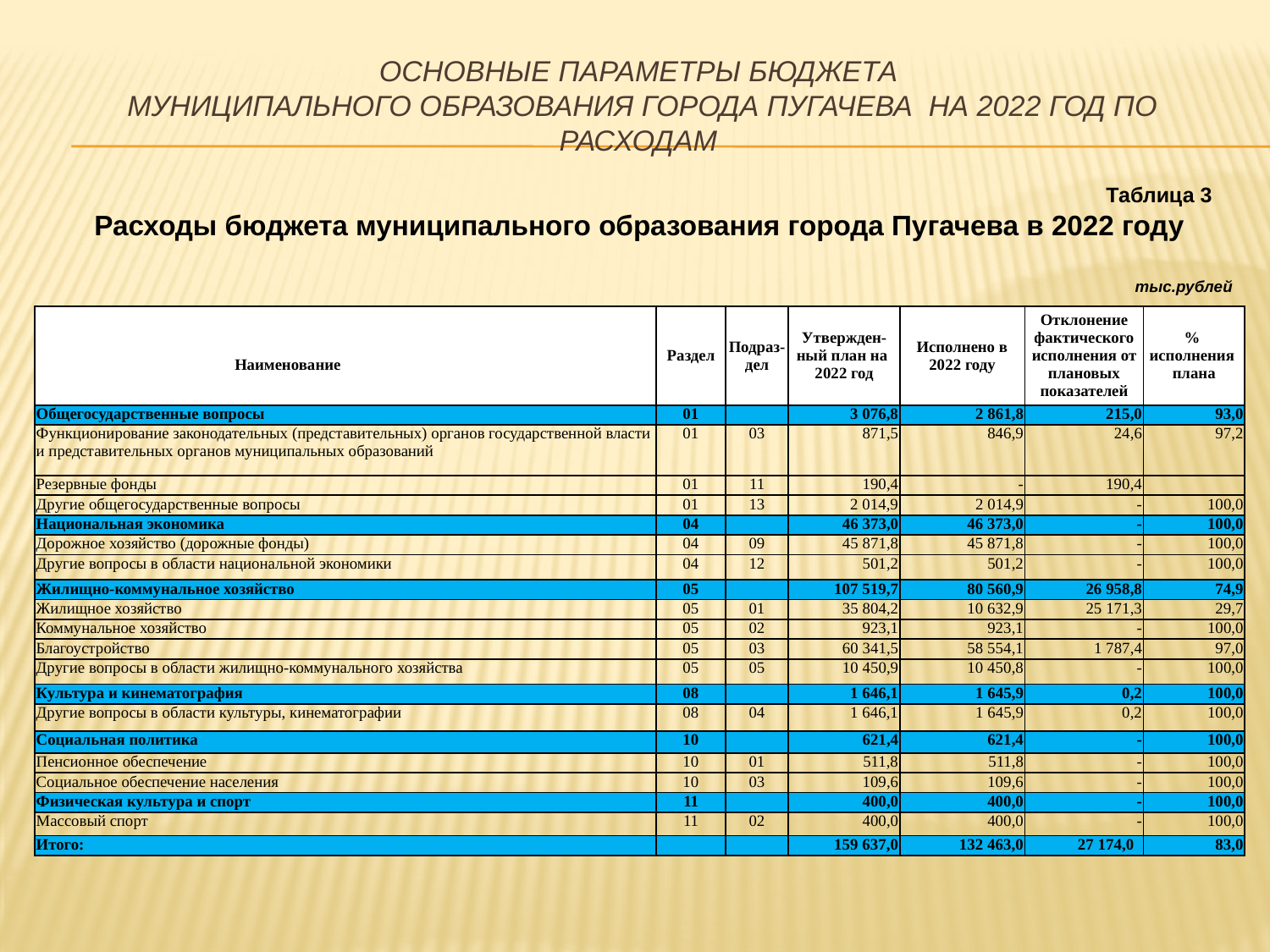

# Основные параметры бюджета муниципального образования города Пугачева  на 2022 год по расходам
        Таблица 3
Расходы бюджета муниципального образования города Пугачева в 2022 году
тыс.рублей
| Наименование |  |  |  |  |  |  |  | Раздел | Подраз-дел | Утвержден-ный план на 2022 год | Исполнено в 2022 году | Отклонение фактического исполнения от плановых показателей | % исполнения плана |
| --- | --- | --- | --- | --- | --- | --- | --- | --- | --- | --- | --- | --- | --- |
| Общегосударственные вопросы |  |  |  |  |  |  |  | 01 |  | 3 076,8 | 2 861,8 | 215,0 | 93,0 |
| Функционирование законодательных (представительных) органов государственной власти и представительных органов муниципальных образований |  |  |  |  |  |  |  | 01 | 03 | 871,5 | 846,9 | 24,6 | 97,2 |
| Резервные фонды |  |  |  |  |  |  |  | 01 | 11 | 190,4 | - | 190,4 |  |
| Другие общегосударственные вопросы |  |  |  |  |  |  |  | 01 | 13 | 2 014,9 | 2 014,9 | - | 100,0 |
| Национальная экономика |  |  |  |  |  |  |  | 04 |  | 46 373,0 | 46 373,0 | - | 100,0 |
| Дорожное хозяйство (дорожные фонды) |  |  |  |  |  |  |  | 04 | 09 | 45 871,8 | 45 871,8 | - | 100,0 |
| Другие вопросы в области национальной экономики |  |  |  |  |  |  |  | 04 | 12 | 501,2 | 501,2 | - | 100,0 |
| Жилищно-коммунальное хозяйство |  |  |  |  |  |  |  | 05 |  | 107 519,7 | 80 560,9 | 26 958,8 | 74,9 |
| Жилищное хозяйство |  |  |  |  |  |  |  | 05 | 01 | 35 804,2 | 10 632,9 | 25 171,3 | 29,7 |
| Коммунальное хозяйство |  |  |  |  |  |  |  | 05 | 02 | 923,1 | 923,1 | - | 100,0 |
| Благоустройство |  |  |  |  |  |  |  | 05 | 03 | 60 341,5 | 58 554,1 | 1 787,4 | 97,0 |
| Другие вопросы в области жилищно-коммунального хозяйства |  |  |  |  |  |  |  | 05 | 05 | 10 450,9 | 10 450,8 | - | 100,0 |
| Культура и кинематография |  |  |  |  |  |  |  | 08 |  | 1 646,1 | 1 645,9 | 0,2 | 100,0 |
| Другие вопросы в области культуры, кинематографии |  |  |  |  |  |  |  | 08 | 04 | 1 646,1 | 1 645,9 | 0,2 | 100,0 |
| Социальная политика |  |  |  |  |  |  |  | 10 |  | 621,4 | 621,4 | - | 100,0 |
| Пенсионное обеспечение |  |  |  |  |  |  |  | 10 | 01 | 511,8 | 511,8 | - | 100,0 |
| Социальное обеспечение населения |  |  |  |  |  |  |  | 10 | 03 | 109,6 | 109,6 | - | 100,0 |
| Физическая культура и спорт |  |  |  |  |  |  |  | 11 |  | 400,0 | 400,0 | - | 100,0 |
| Массовый спорт |  |  |  |  |  |  |  | 11 | 02 | 400,0 | 400,0 | - | 100,0 |
| Итого: |  |  |  |  |  |  |  |  |  | 159 637,0 | 132 463,0 | 27 174,0 | 83,0 |